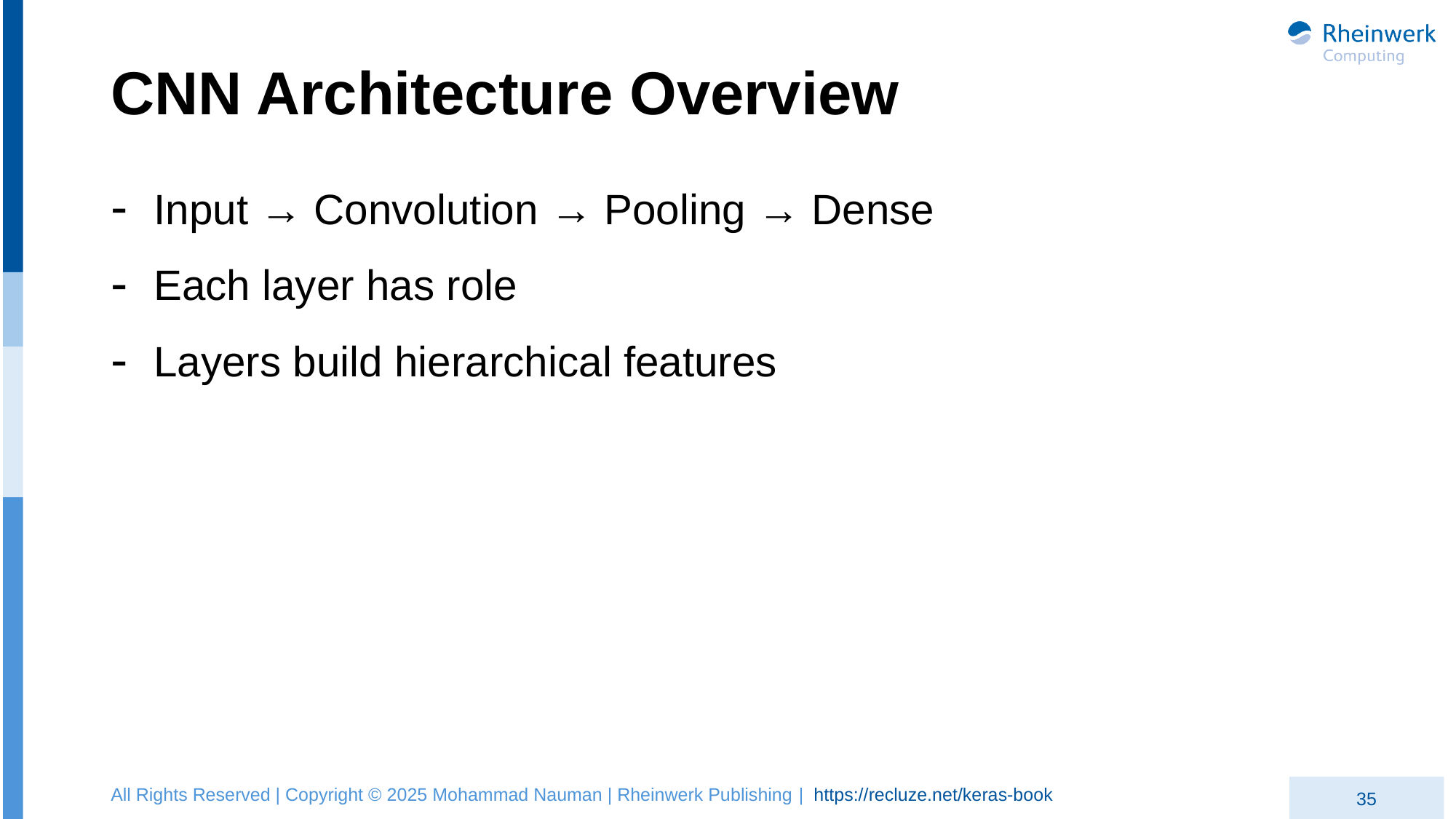

# CNN Architecture Overview
Input → Convolution → Pooling → Dense
Each layer has role
Layers build hierarchical features